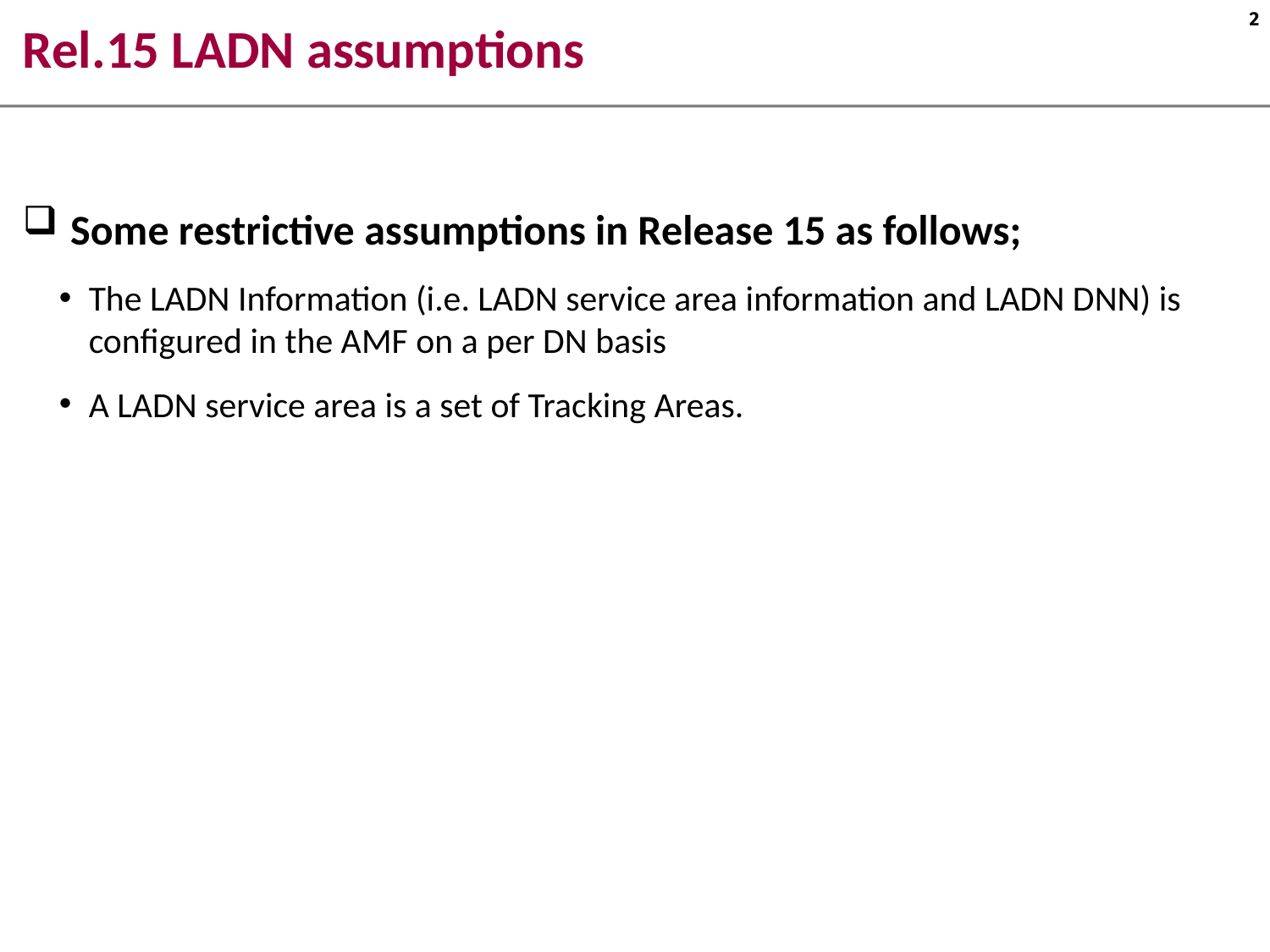

# Rel.15 LADN assumptions

 Some restrictive assumptions in Release 15 as follows;
The LADN Information (i.e. LADN service area information and LADN DNN) is configured in the AMF on a per DN basis
A LADN service area is a set of Tracking Areas.